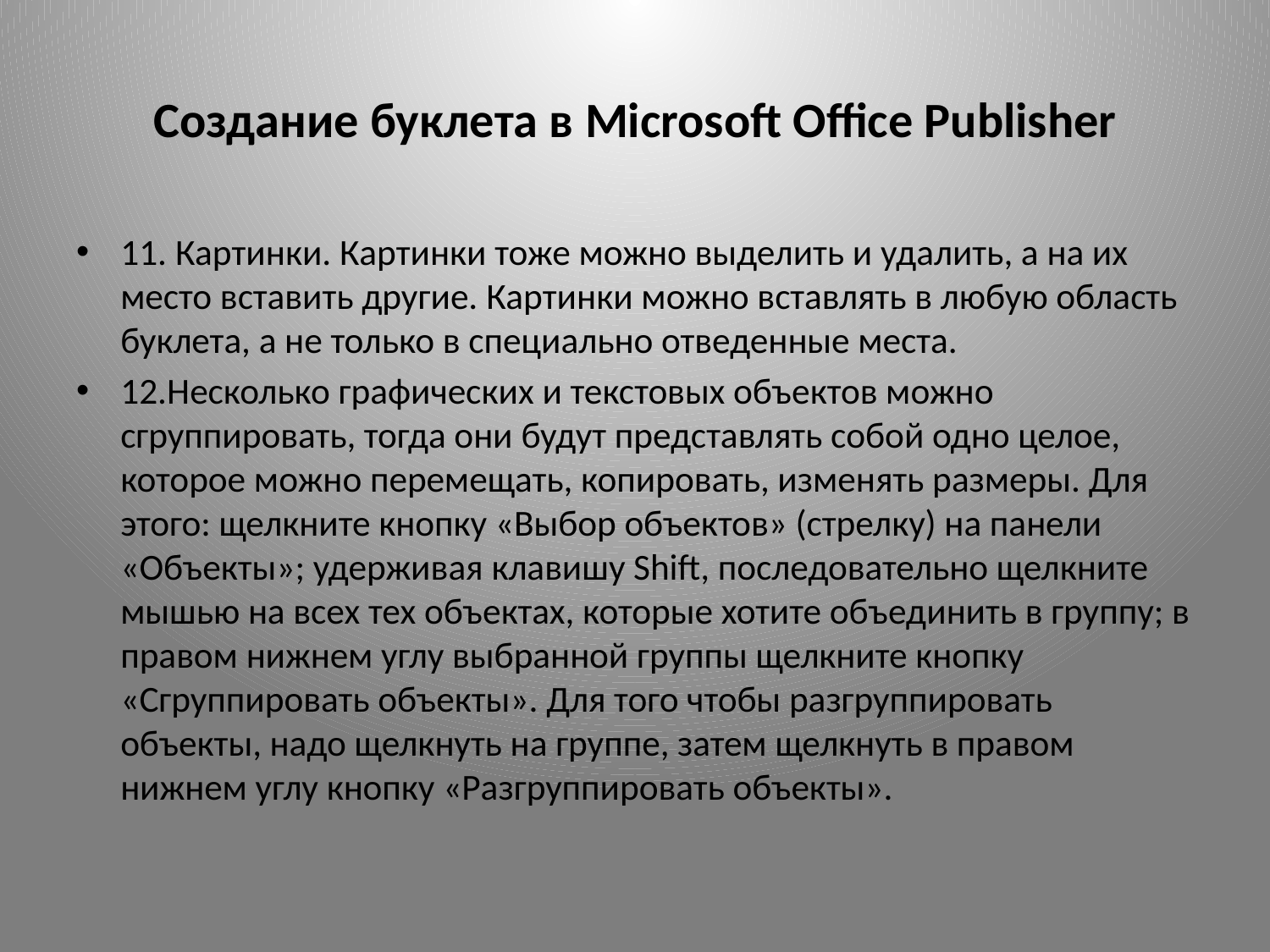

# Создание буклета в Microsoft Office Publisher
11. Картинки. Картинки тоже можно выделить и удалить, а на их место вставить другие. Картинки можно вставлять в любую область буклета, а не только в специально отведенные места.
12.Несколько графических и текстовых объектов можно сгруппировать, тогда они будут представлять собой одно целое, которое можно перемещать, копировать, изменять размеры. Для этого: щелкните кнопку «Выбор объектов» (стрелку) на панели «Объекты»; удерживая клавишу Shift, последовательно щелкните мышью на всех тех объектах, которые хотите объединить в группу; в правом нижнем углу выбранной группы щелкните кнопку «Сгруппировать объекты». Для того чтобы разгруппировать объекты, надо щелкнуть на группе, затем щелкнуть в правом нижнем углу кнопку «Разгруппировать объекты».